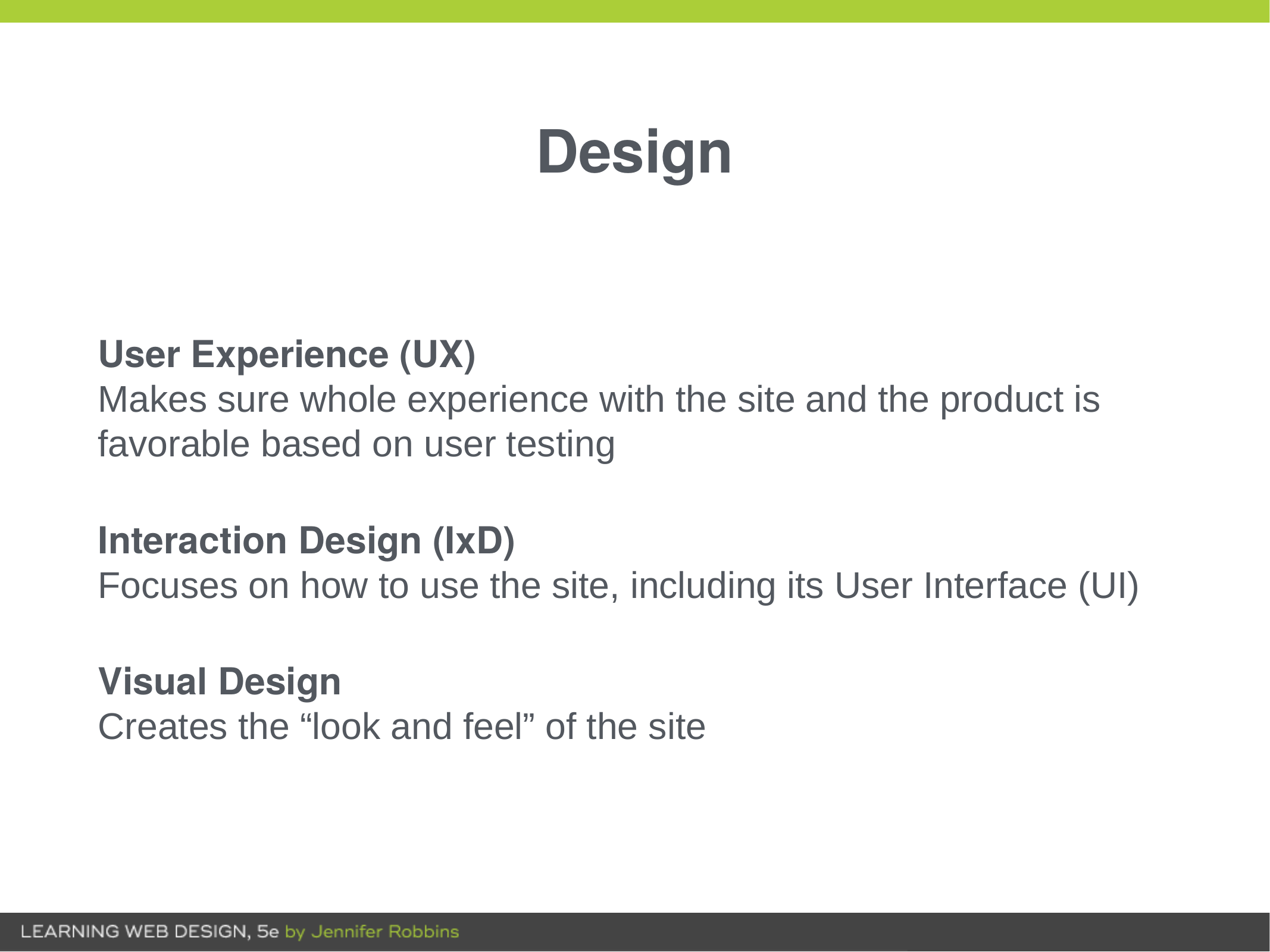

# Design
User Experience (UX)
Makes sure whole experience with the site and the product is favorable based on user testing
Interaction Design (IxD)
Focuses on how to use the site, including its User Interface (UI)
Visual Design
Creates the “look and feel” of the site